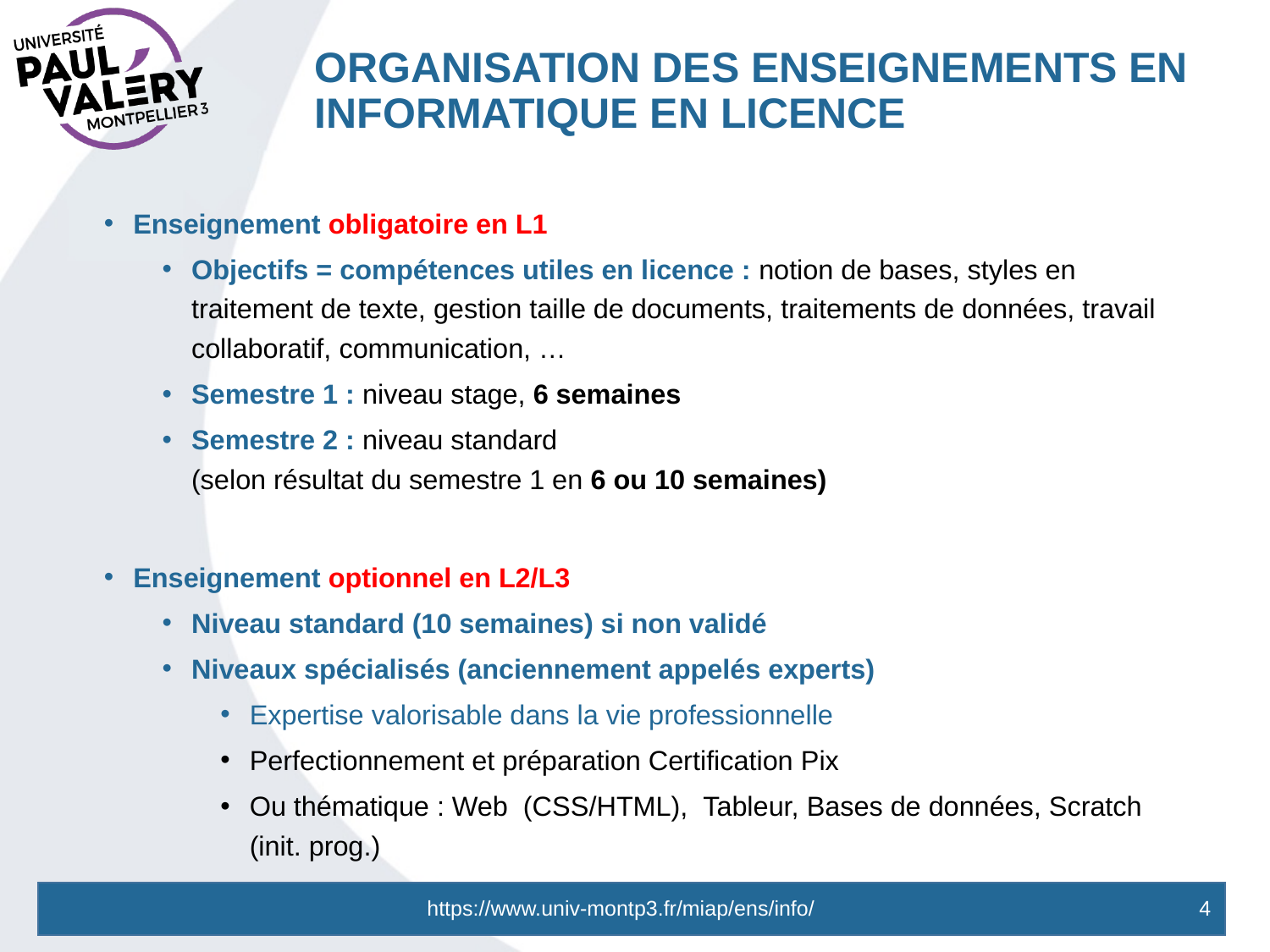

# Organisation des enseignements en informatique en licence
Enseignement obligatoire en L1
Objectifs = compétences utiles en licence : notion de bases, styles en traitement de texte, gestion taille de documents, traitements de données, travail collaboratif, communication, …
Semestre 1 : niveau stage, 6 semaines
Semestre 2 : niveau standard
(selon résultat du semestre 1 en 6 ou 10 semaines)

Enseignement optionnel en L2/L3
Niveau standard (10 semaines) si non validé
Niveaux spécialisés (anciennement appelés experts)
Expertise valorisable dans la vie professionnelle
Perfectionnement et préparation Certification Pix
Ou thématique : Web  (CSS/HTML),  Tableur, Bases de données, Scratch (init. prog.)
https://www.univ-montp3.fr/miap/ens/info/
4